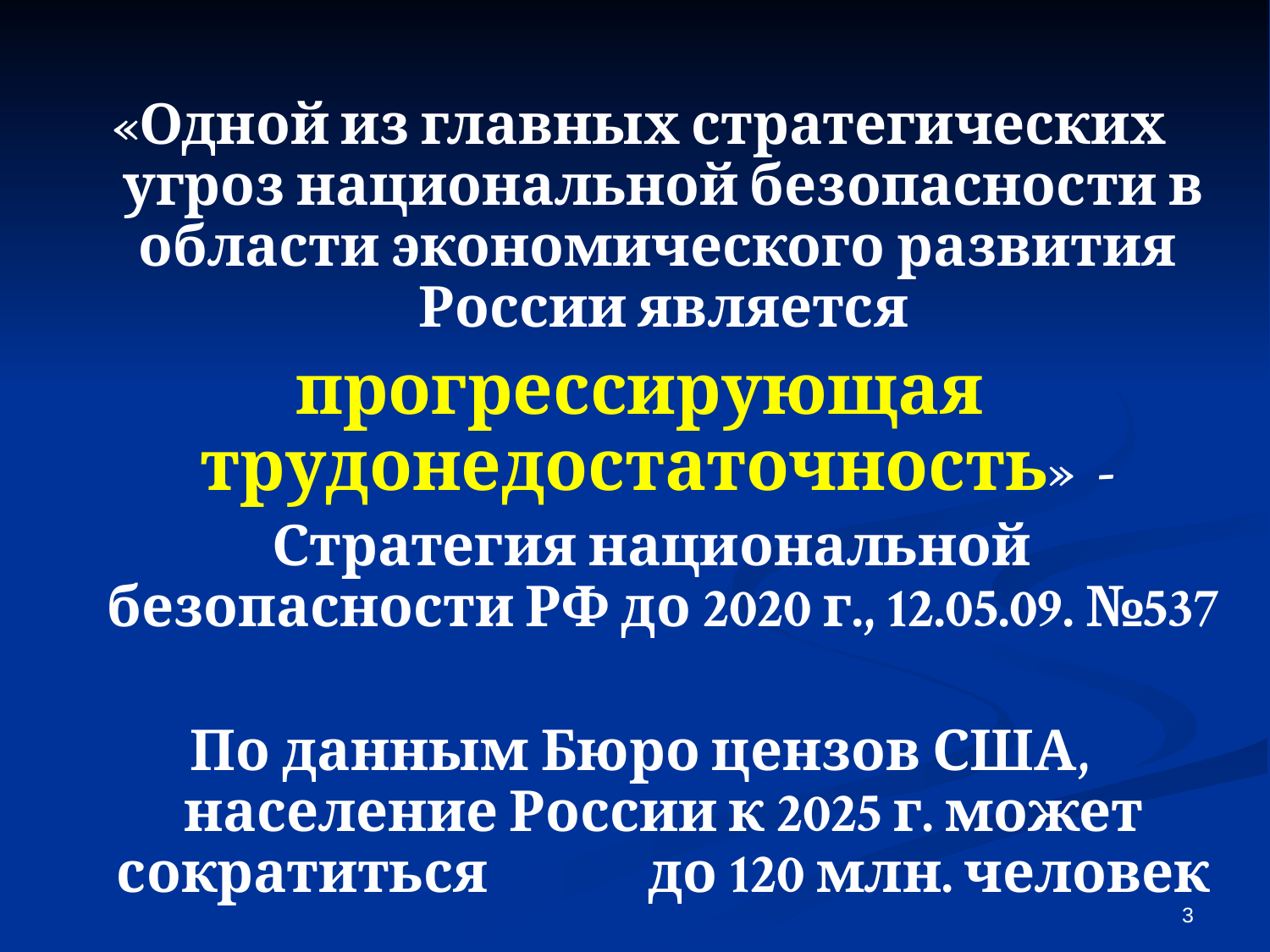

«Одной из главных стратегических угроз национальной безопасности в области экономического развития  России является
прогрессирующая трудонедостаточность»  -
  Стратегия национальной безопасности РФ до 2020 г., 12.05.09. №537

По данным Бюро цензов США, население России к 2025 г. может сократиться              до 120 млн. человек
3